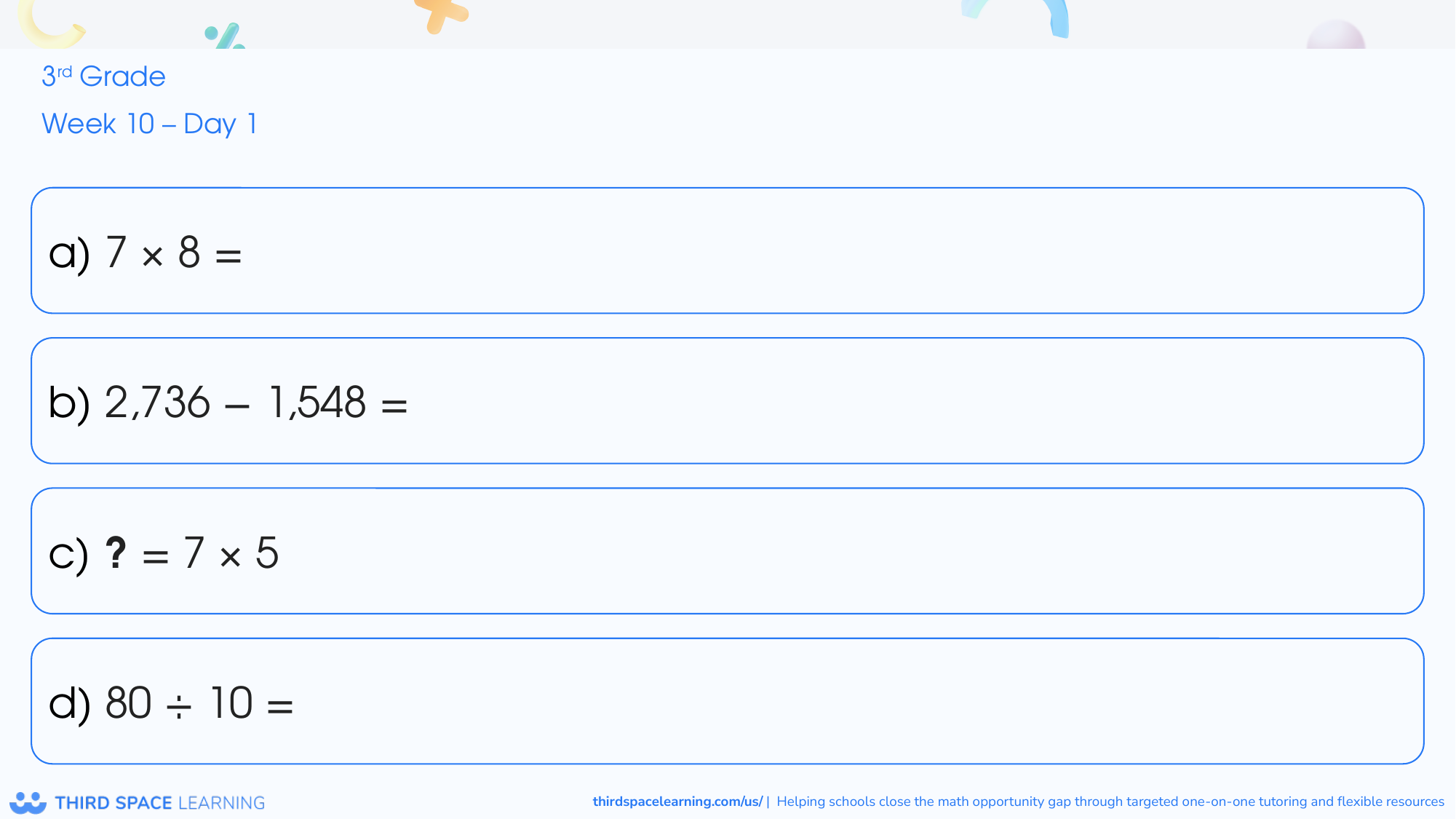

3rd Grade
Week 10 – Day 1
7 × 8 =
2,736 − 1,548 =
? = 7 × 5
80 ÷ 10 =